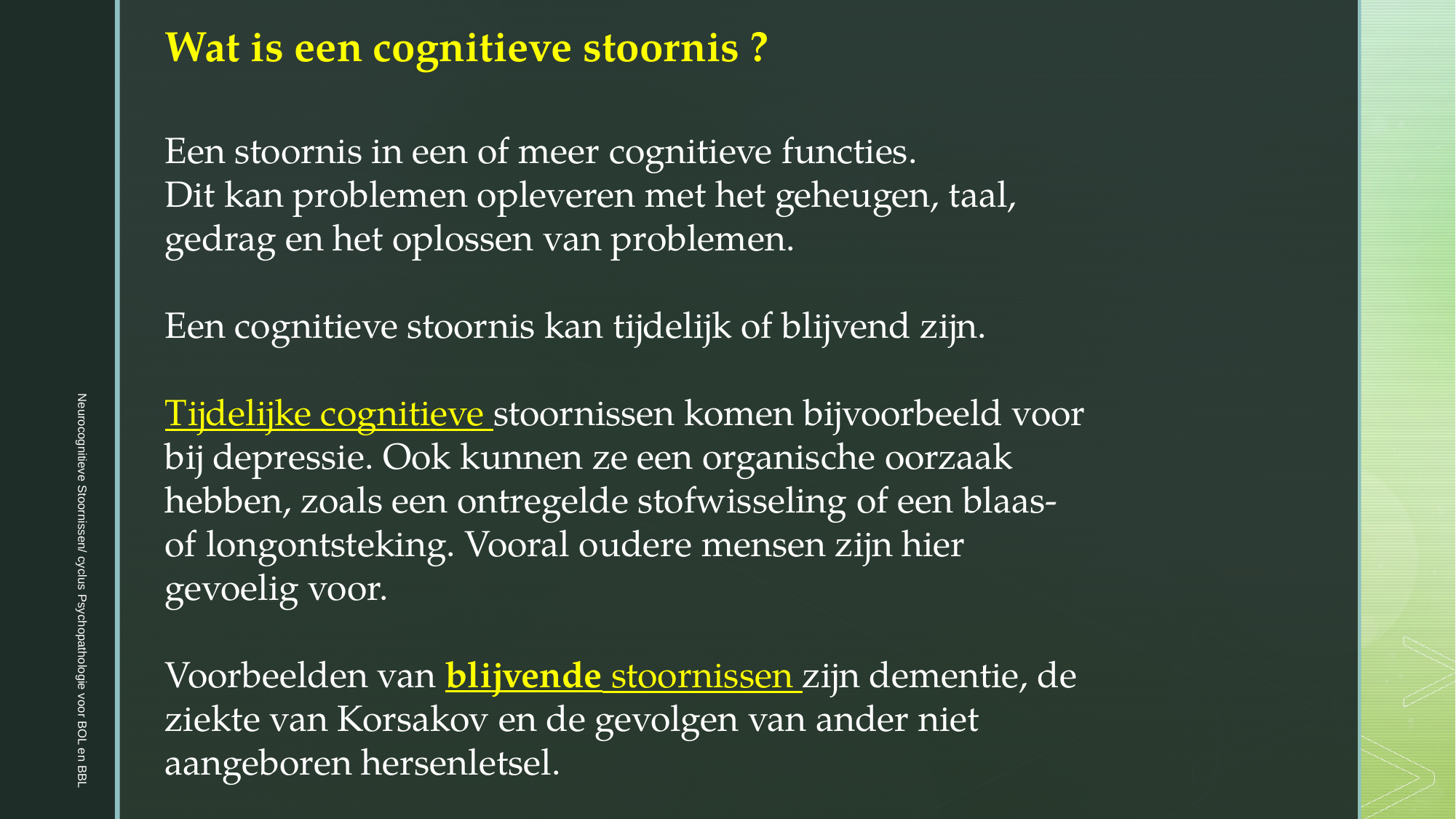

Wat is een cognitieve stoornis ?
Een stoornis in een of meer cognitieve functies.
Dit kan problemen opleveren met het geheugen, taal, gedrag en het oplossen van problemen.

Een cognitieve stoornis kan tijdelijk of blijvend zijn.

Tijdelijke cognitieve stoornissen komen bijvoorbeeld voor bij depressie. Ook kunnen ze een organische oorzaak hebben, zoals een ontregelde stofwisseling of een blaas- of longontsteking. Vooral oudere mensen zijn hier gevoelig voor.

Voorbeelden van blijvende stoornissen zijn dementie, de ziekte van Korsakov en de gevolgen van ander niet aangeboren hersenletsel.

 Neurocognitieve Stoornissen/ cyclus Psychopathologie voor BOL en BBL